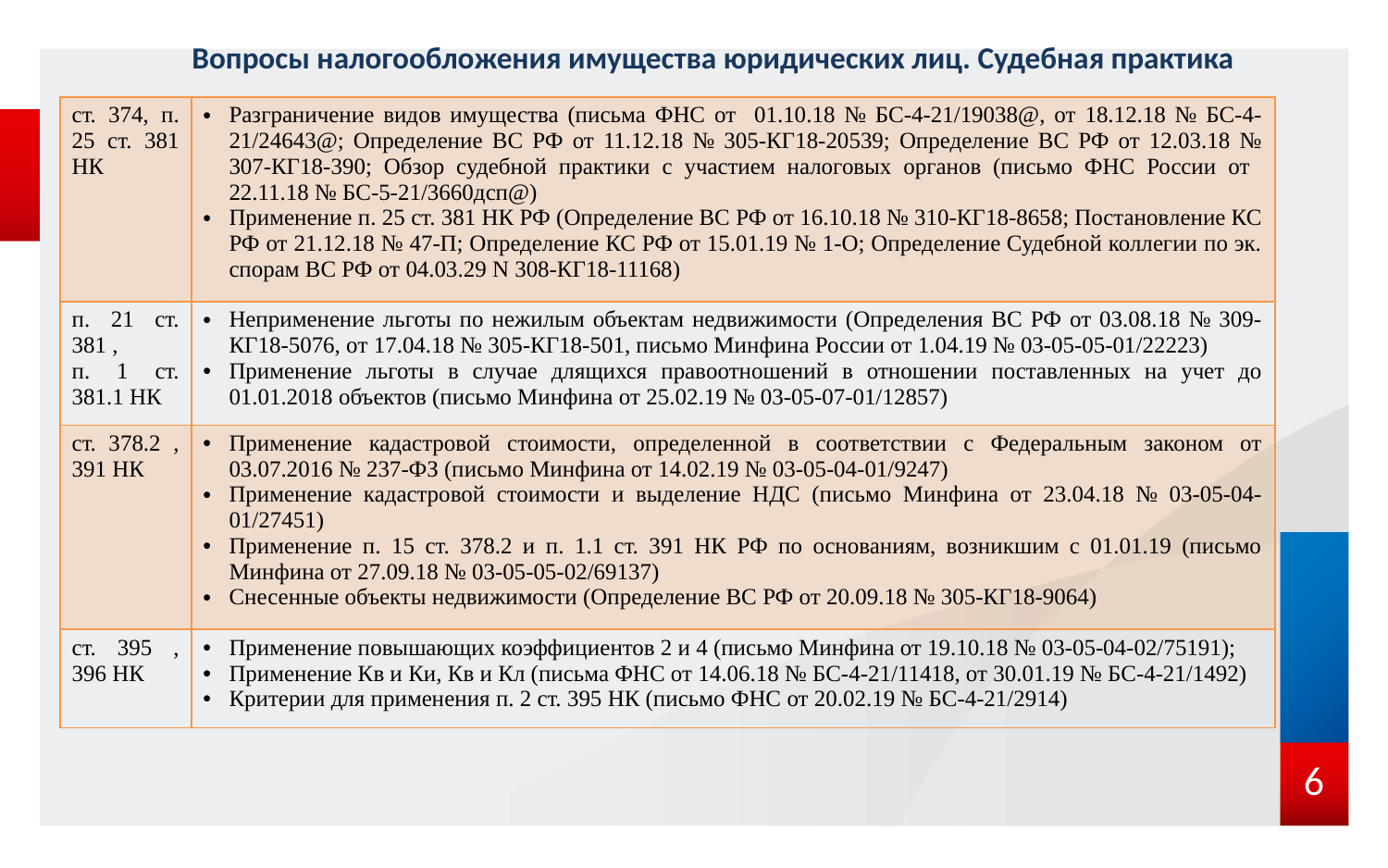

Вопросы налогообложения имущества юридических лиц. Судебная практика
| ст. 374, п. 25 ст. 381 НК | Разграничение видов имущества (письма ФНС от 01.10.18 № БС-4-21/19038@, от 18.12.18 № БС-4-21/24643@; Определение ВС РФ от 11.12.18 № 305-КГ18-20539; Определение ВС РФ от 12.03.18 № 307-КГ18-390; Обзор судебной практики с участием налоговых органов (письмо ФНС России от 22.11.18 № БС-5-21/3660дсп@) Применение п. 25 ст. 381 НК РФ (Определение ВС РФ от 16.10.18 № 310-КГ18-8658; Постановление КС РФ от 21.12.18 № 47-П; Определение КС РФ от 15.01.19 № 1-О; Определение Судебной коллегии по эк. спорам ВС РФ от 04.03.29 N 308-КГ18-11168) |
| --- | --- |
| п. 21 ст. 381 , п. 1 ст. 381.1 НК | Неприменение льготы по нежилым объектам недвижимости (Определения ВС РФ от 03.08.18 № 309-КГ18-5076, от 17.04.18 № 305-КГ18-501, письмо Минфина России от 1.04.19 № 03-05-05-01/22223) Применение льготы в случае длящихся правоотношений в отношении поставленных на учет до 01.01.2018 объектов (письмо Минфина от 25.02.19 № 03-05-07-01/12857) |
| ст. 378.2 , 391 НК | Применение кадастровой стоимости, определенной в соответствии с Федеральным законом от 03.07.2016 № 237-ФЗ (письмо Минфина от 14.02.19 № 03-05-04-01/9247) Применение кадастровой стоимости и выделение НДС (письмо Минфина от 23.04.18 № 03-05-04-01/27451) Применение п. 15 ст. 378.2 и п. 1.1 ст. 391 НК РФ по основаниям, возникшим с 01.01.19 (письмо Минфина от 27.09.18 № 03-05-05-02/69137) Снесенные объекты недвижимости (Определение ВС РФ от 20.09.18 № 305-КГ18-9064) |
| ст. 395 , 396 НК | Применение повышающих коэффициентов 2 и 4 (письмо Минфина от 19.10.18 № 03-05-04-02/75191); Применение Кв и Ки, Кв и Кл (письма ФНС от 14.06.18 № БС-4-21/11418, от 30.01.19 № БС-4-21/1492) Критерии для применения п. 2 ст. 395 НК (письмо ФНС от 20.02.19 № БС-4-21/2914) |

6